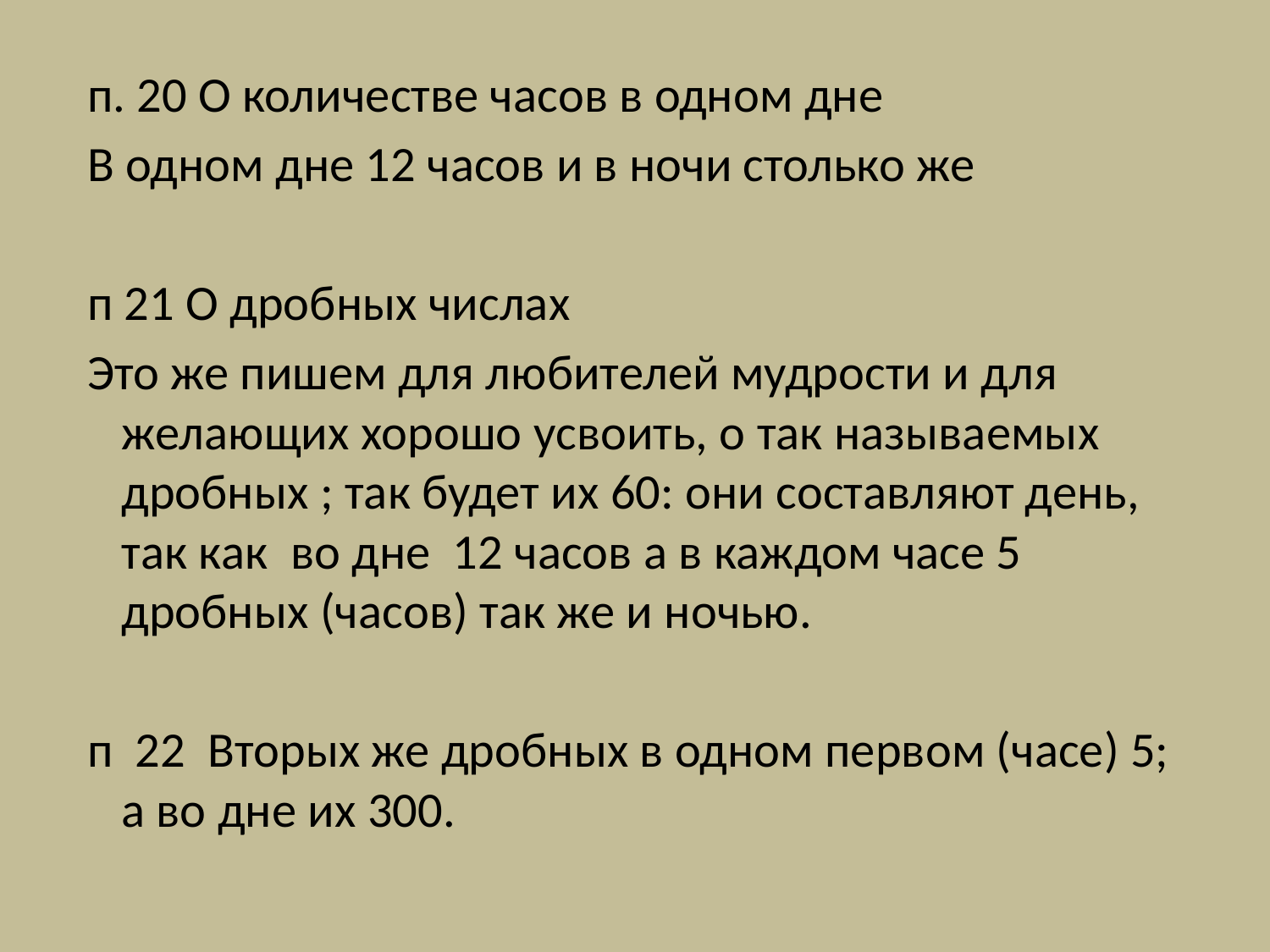

п. 20 О количестве часов в одном дне
 В одном дне 12 часов и в ночи столько же

 п 21 О дробных числах
 Это же пишем для любителей мудрости и для желающих хорошо усвоить, о так называемых дробных ; так будет их 60: они составляют день, так как  во дне  12 часов а в каждом часе 5 дробных (часов) так же и ночью.

 п  22  Вторых же дробных в одном первом (часе) 5; а во дне их 300.